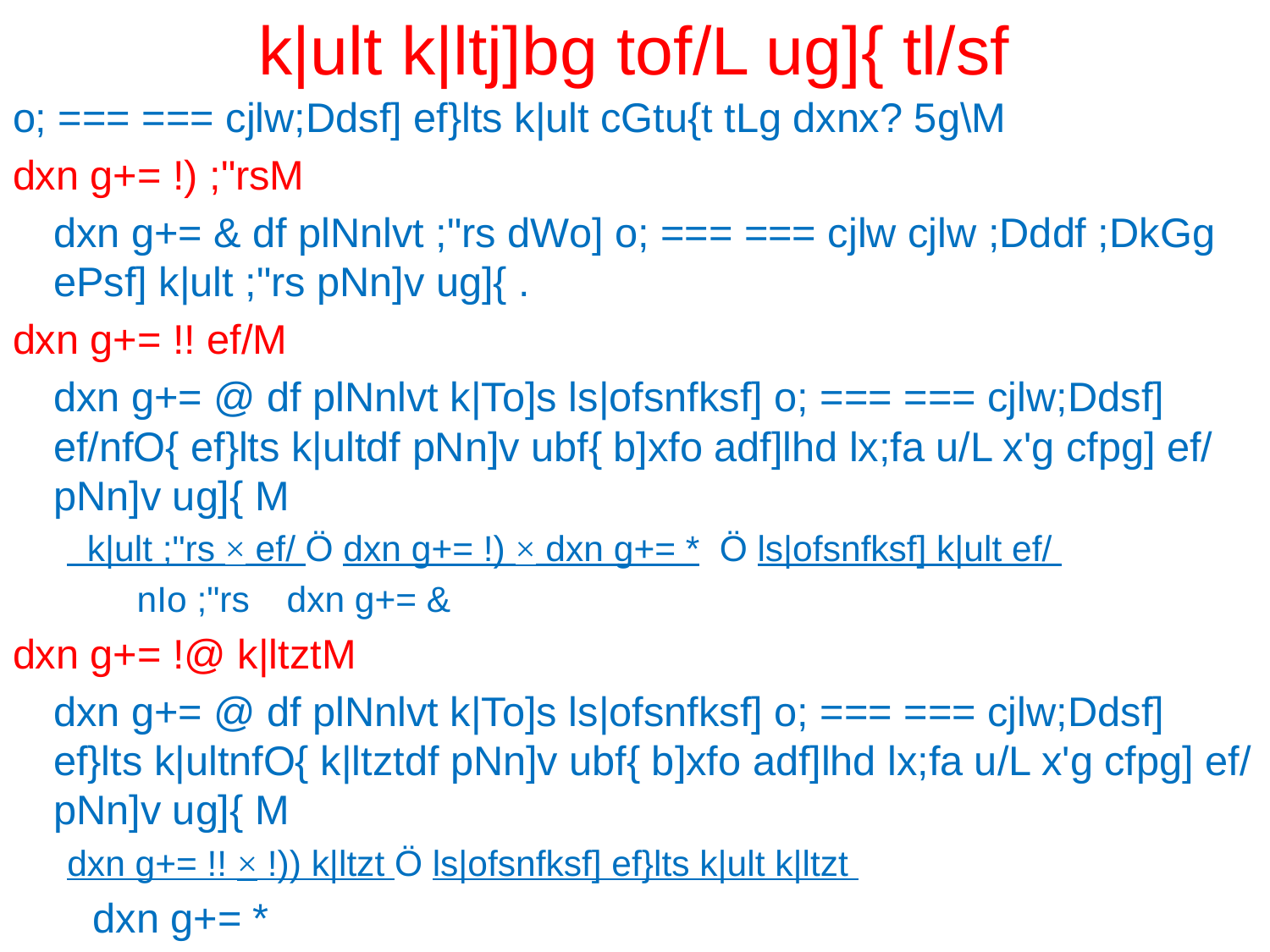

# k|ult k|ltj]bg tof/L ug]{ tl/sf
o; === === cjlw;Ddsf] ef}lts k|ult cGtu{t tLg dxnx? 5g\M
dxn g+= !) ;"rsM
	dxn g+= & df plNnlvt ;"rs dWo] o; === === cjlw cjlw ;Dddf ;DkGg ePsf] k|ult ;"rs pNn]v ug]{ .
dxn g+= !! ef/M
	dxn g+= @ df plNnlvt k|To]s ls|ofsnfksf] o; === === cjlw;Ddsf] ef/nfO{ ef}lts k|ultdf pNn]v ubf{ b]xfo adf]lhd lx;fa u/L x'g cfpg] ef/ pNn]v ug]{ M
  k|ult ;"rs × ef/ Ö dxn g+= !) × dxn g+= *  Ö ls|ofsnfksf] k|ult ef/
       nIo ;"rs 		dxn g+= &
dxn g+= !@ k|ltztM
	dxn g+= @ df plNnlvt k|To]s ls|ofsnfksf] o; === === cjlw;Ddsf] ef}lts k|ultnfO{ k|ltztdf pNn]v ubf{ b]xfo adf]lhd lx;fa u/L x'g cfpg] ef/ pNn]v ug]{ M
dxn g+= !! × !)) k|ltzt Ö ls|ofsnfksf] ef}lts k|ult k|ltzt
       dxn g+= *